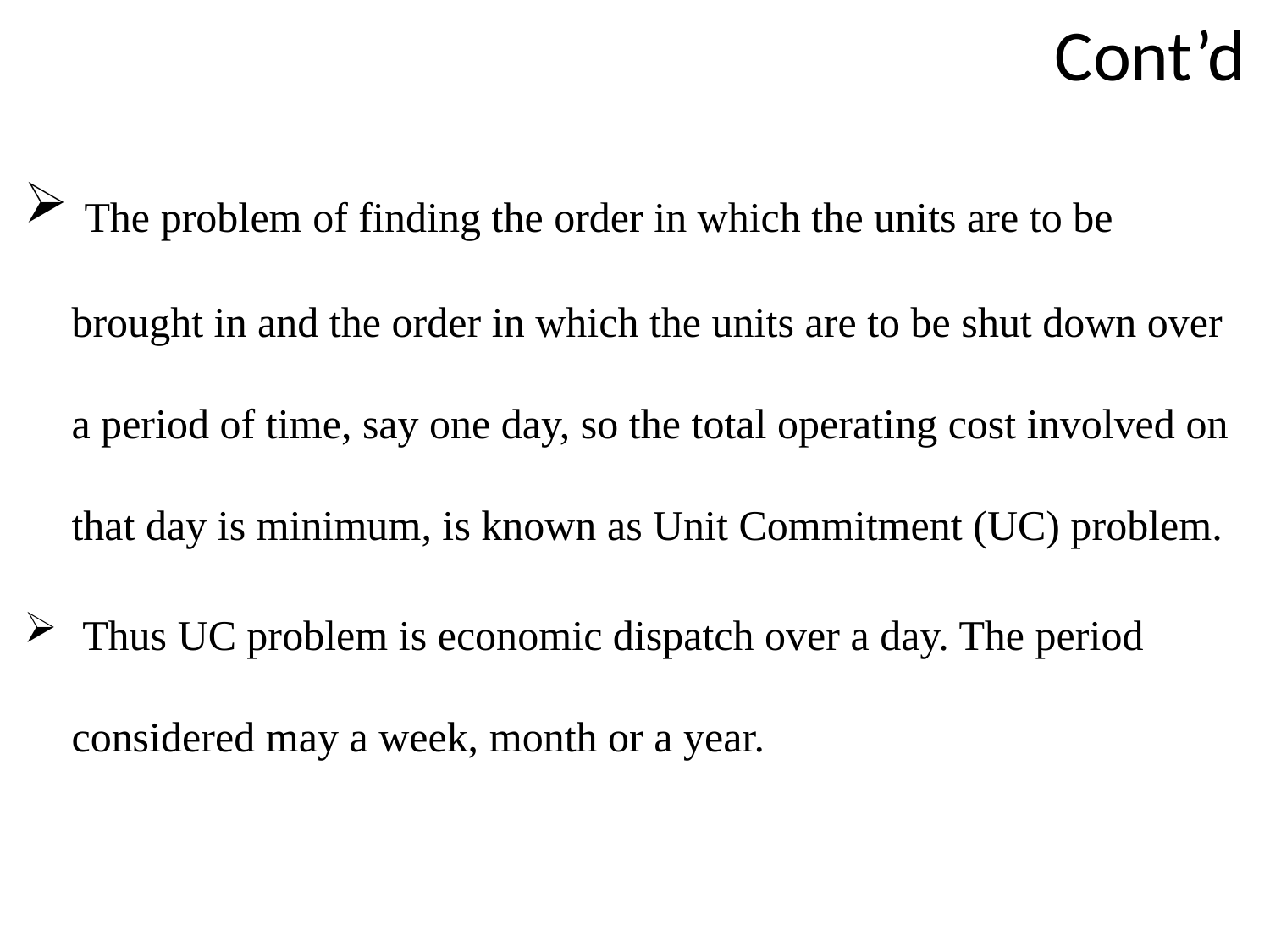

# Cont’d
 The problem of finding the order in which the units are to be brought in and the order in which the units are to be shut down over a period of time, say one day, so the total operating cost involved on that day is minimum, is known as Unit Commitment (UC) problem.
 Thus UC problem is economic dispatch over a day. The period considered may a week, month or a year.